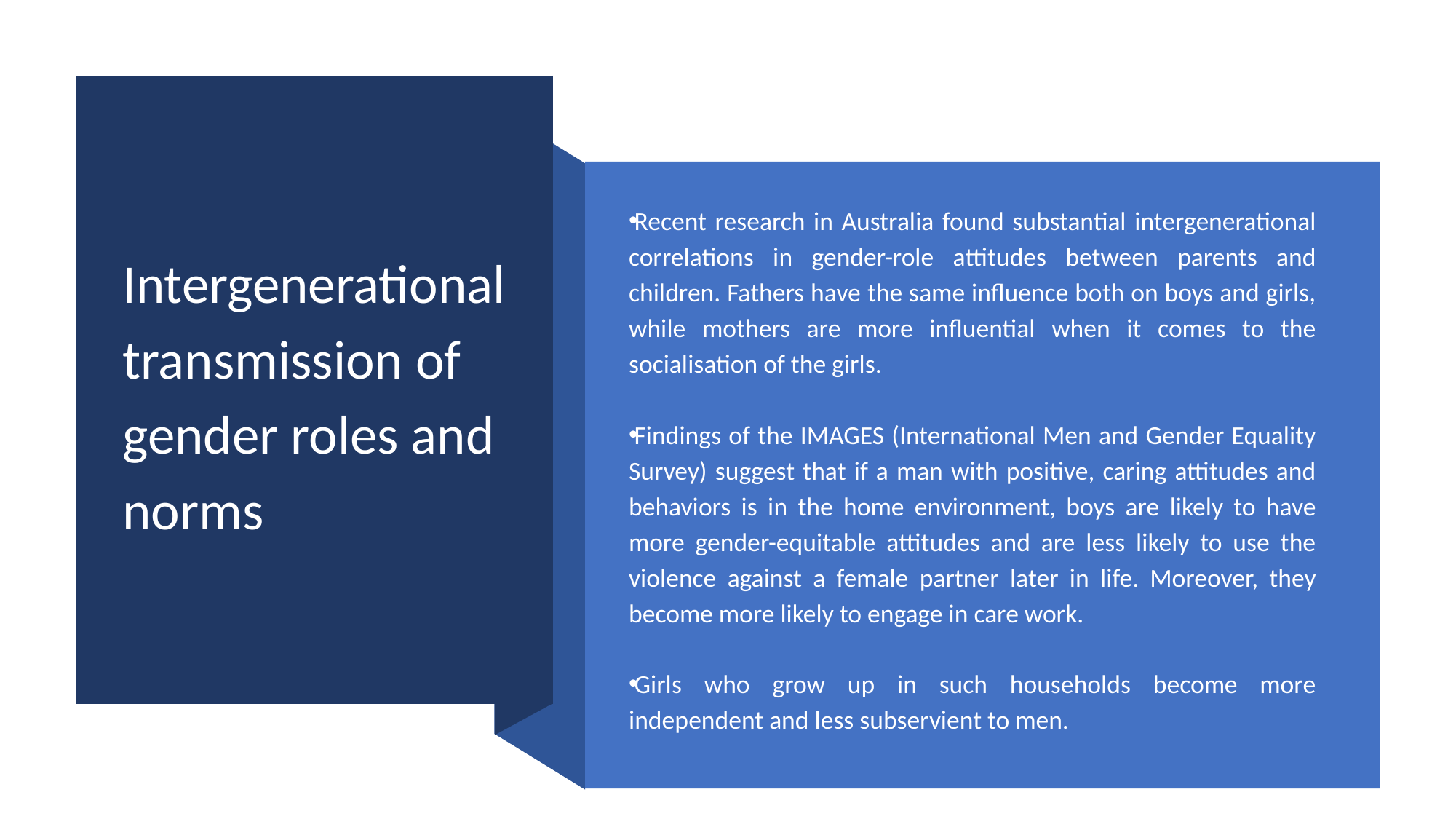

# Intergenerational transmission of gender roles and norms

Recent research in Australia found substantial intergenerational correlations in gender-role attitudes between parents and children. Fathers have the same influence both on boys and girls, while mothers are more influential when it comes to the socialisation of the girls.

Findings of the IMAGES (International Men and Gender Equality Survey) suggest that if a man with positive, caring attitudes and behaviors is in the home environment, boys are likely to have more gender-equitable attitudes and are less likely to use the violence against a female partner later in life. Moreover, they become more likely to engage in care work.

Girls who grow up in such households become more independent and less subservient to men.